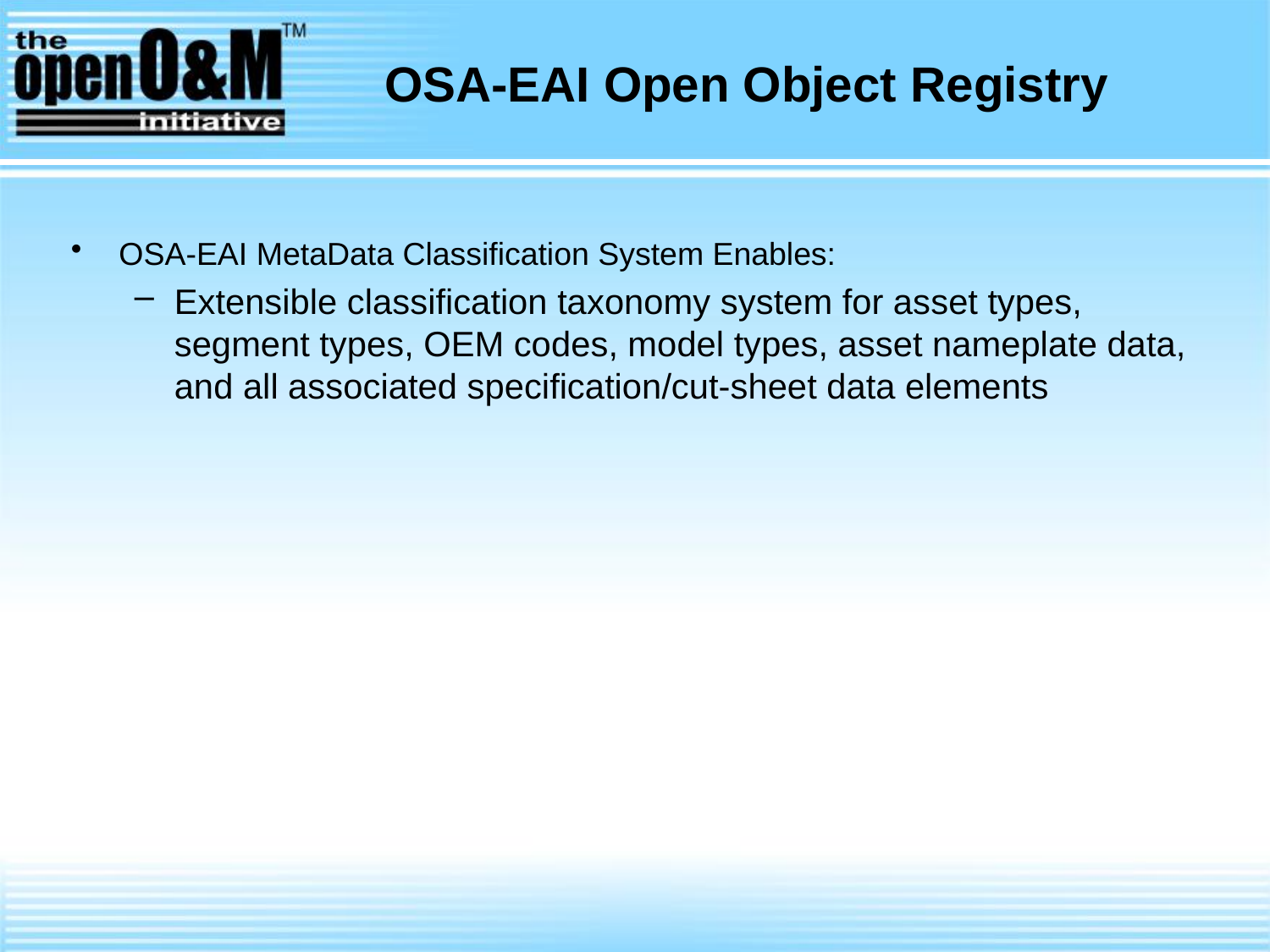

# OSA-EAI Open Object Registry
OSA-EAI MetaData Classification System Enables:
Extensible classification taxonomy system for asset types, segment types, OEM codes, model types, asset nameplate data, and all associated specification/cut-sheet data elements